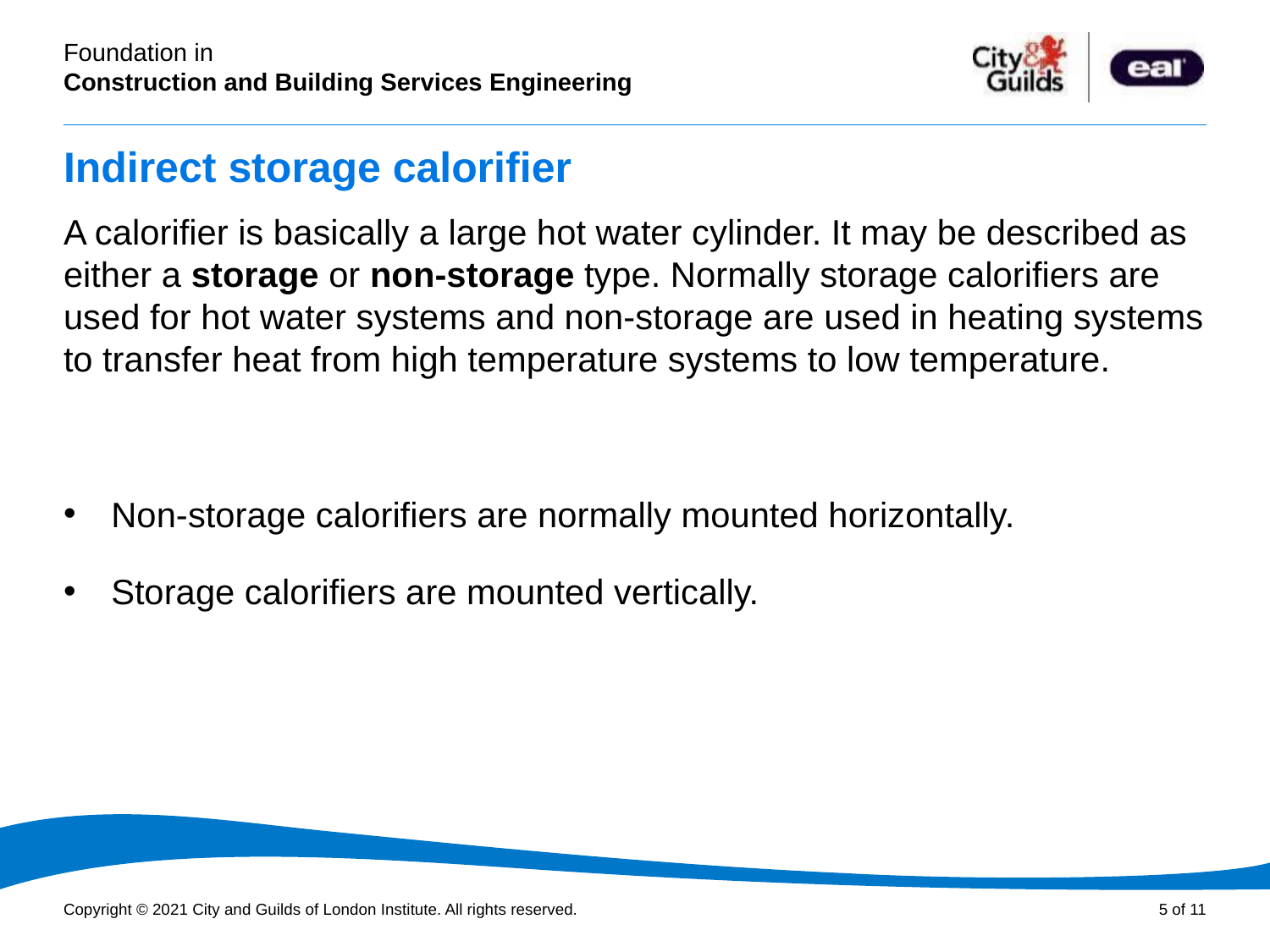

# Indirect storage calorifier
A calorifier is basically a large hot water cylinder. It may be described as either a storage or non-storage type. Normally storage calorifiers are used for hot water systems and non-storage are used in heating systems to transfer heat from high temperature systems to low temperature.

Non-storage calorifiers are normally mounted horizontally.
Storage calorifiers are mounted vertically.